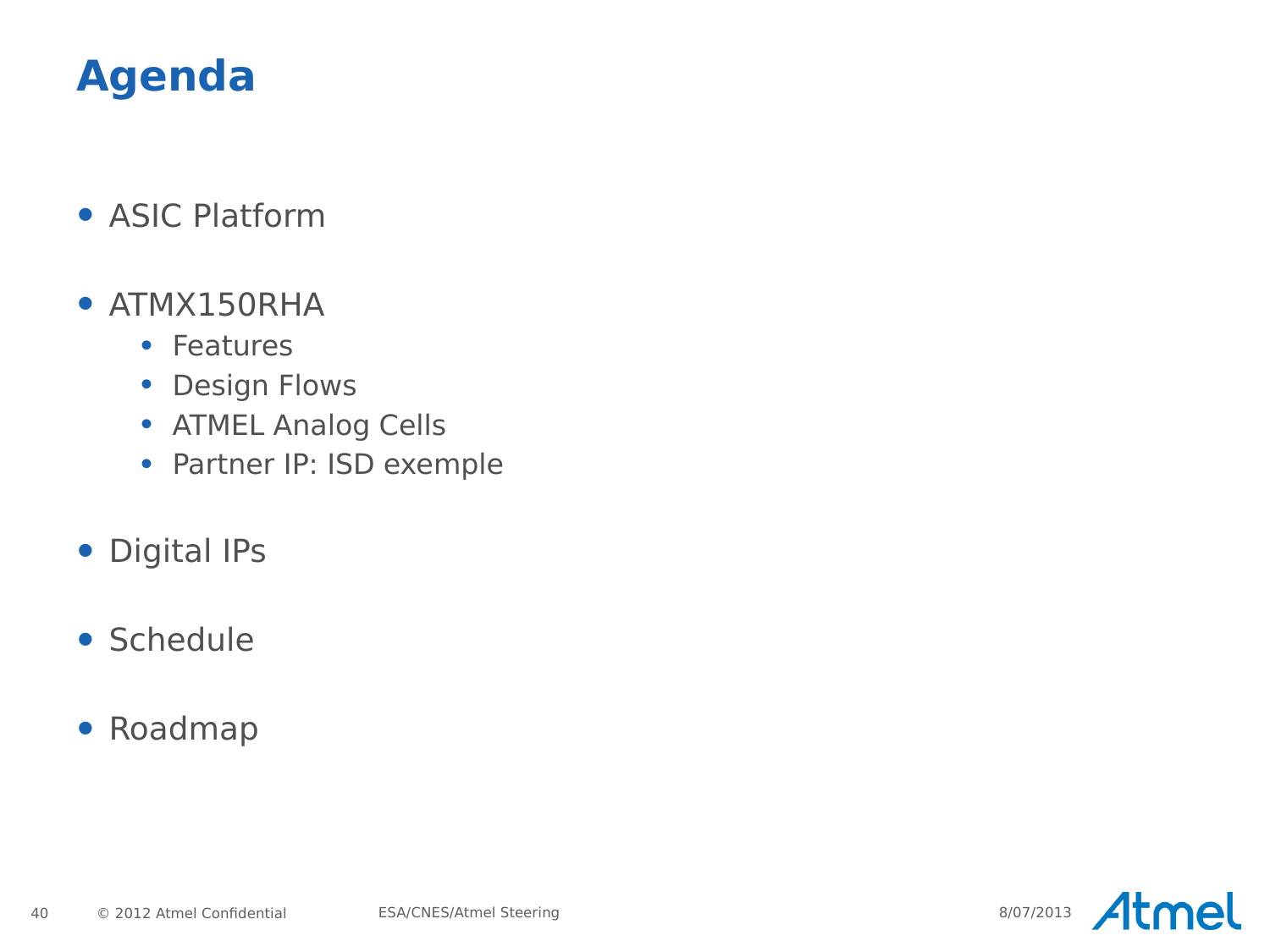

# Agenda
ASIC Platform

ATMX150RHA
Features
Design Flows
ATMEL Analog Cells
Partner IP: ISD exemple

Digital IPs

Schedule

Roadmap

ESA/CNES/Atmel Steering
8/07/2013